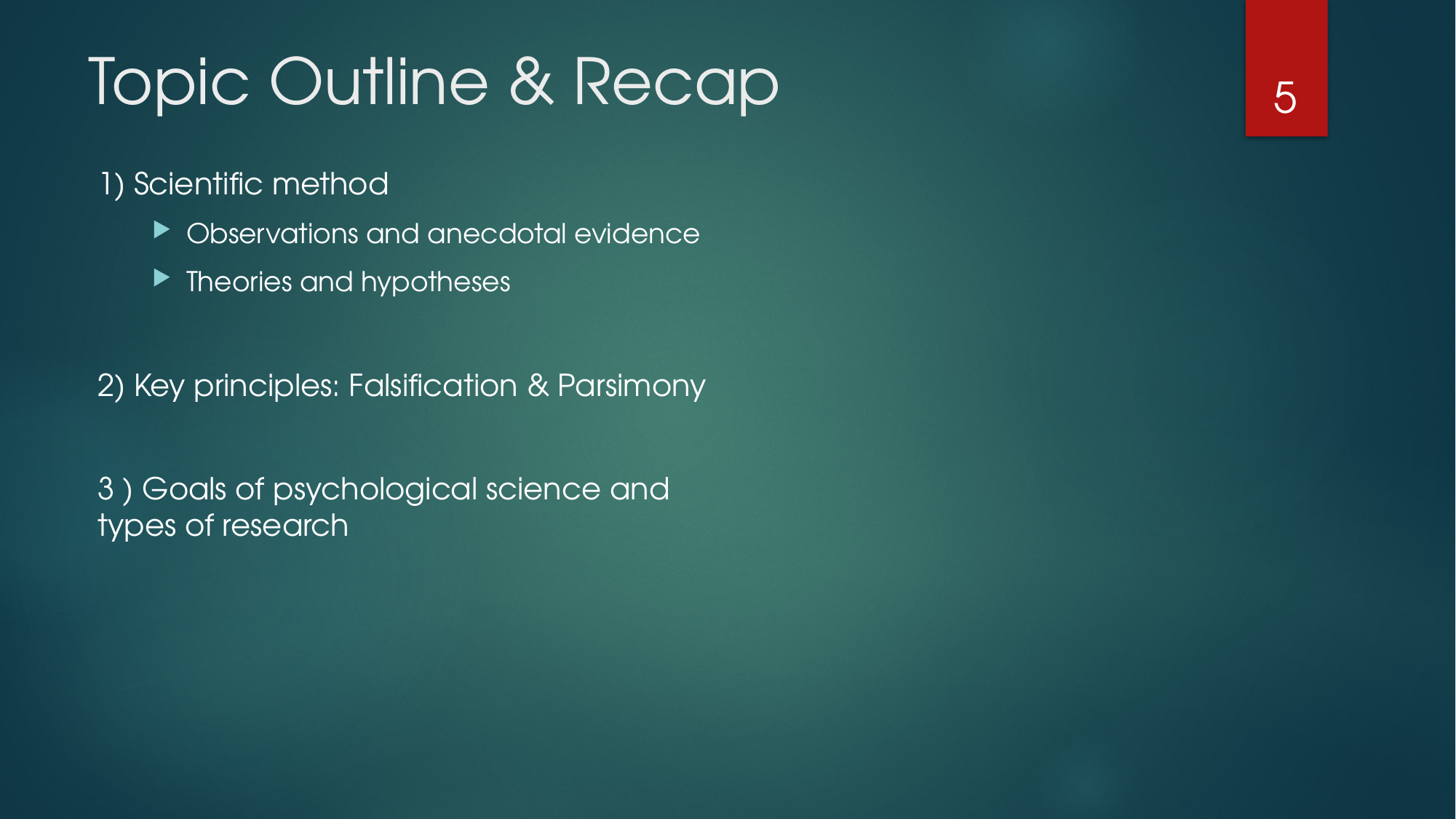

# Topic Outline & Recap
5

1) Scientific method
Observations and anecdotal evidence
Theories and hypotheses

2) Key principles: Falsification & Parsimony

3 ) Goals of psychological science and types of research